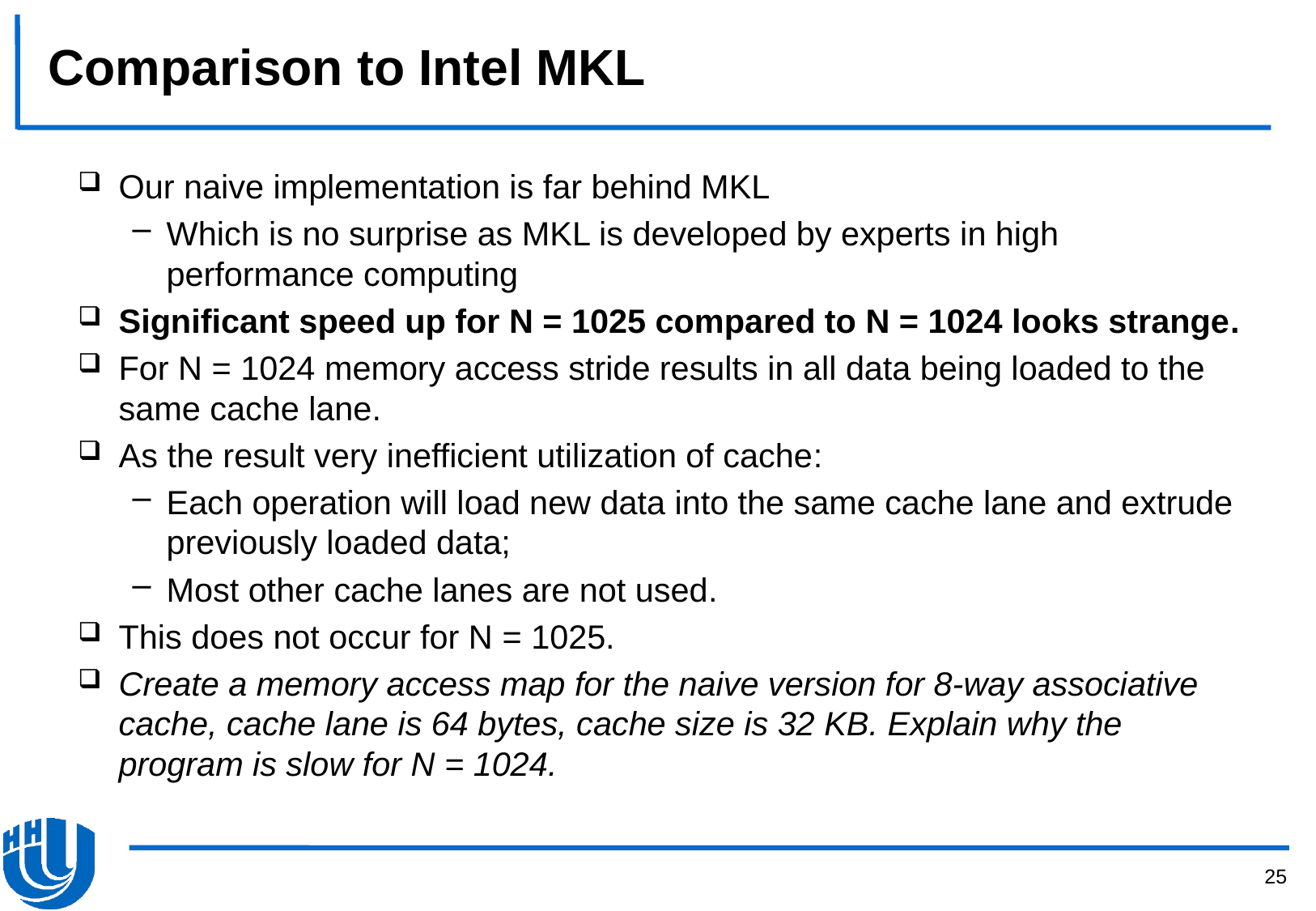

# Comparison to Intel MKL
Our naive implementation is far behind MKL
Which is no surprise as MKL is developed by experts in high performance computing
Significant speed up for N = 1025 compared to N = 1024 looks strange.
For N = 1024 memory access stride results in all data being loaded to the same cache lane.
As the result very inefficient utilization of cache:
Each operation will load new data into the same cache lane and extrude previously loaded data;
Most other cache lanes are not used.
This does not occur for N = 1025.
Create a memory access map for the naive version for 8-way associative cache, cache lane is 64 bytes, cache size is 32 KB. Explain why the program is slow for N = 1024.